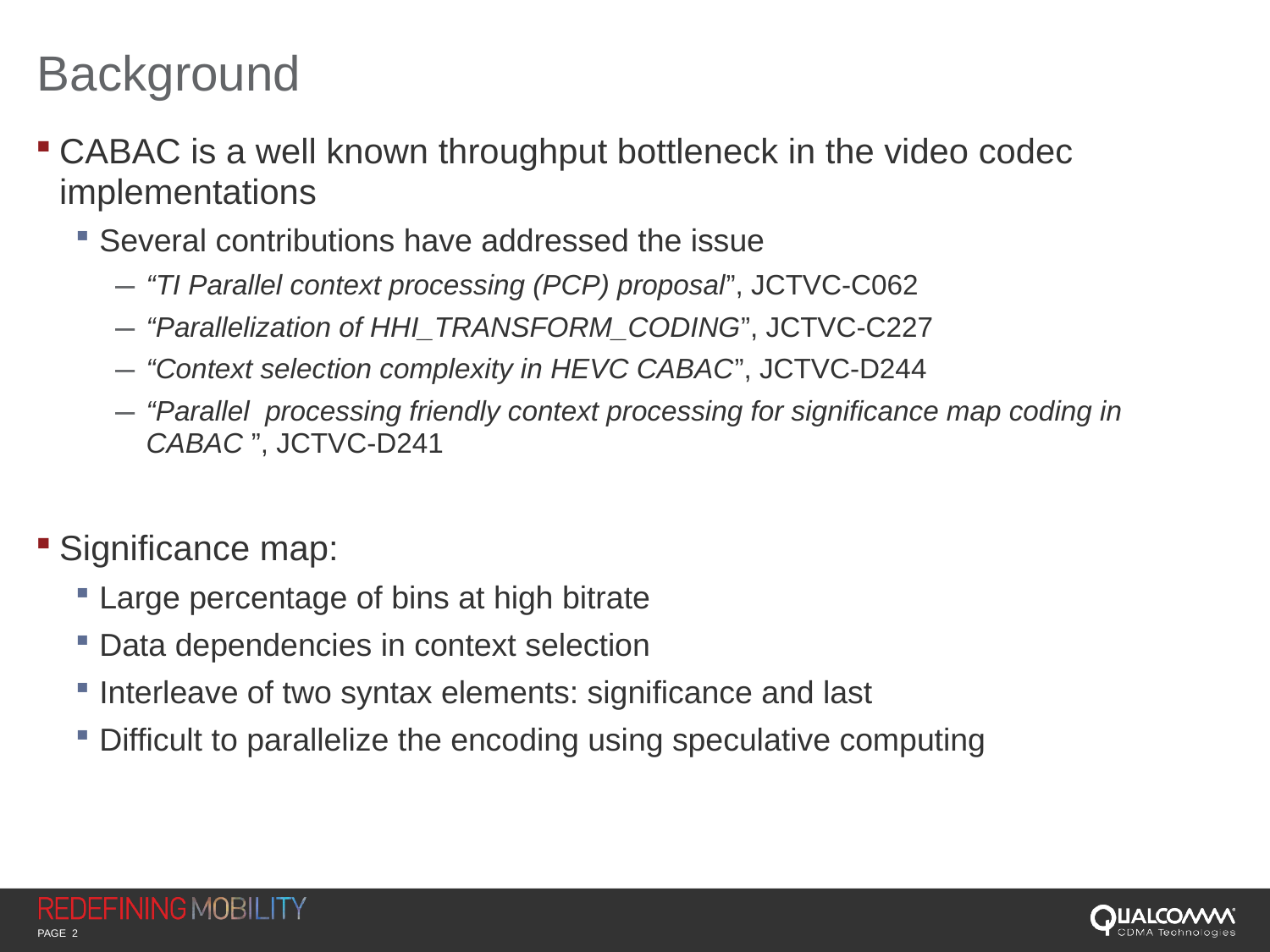

# Background
CABAC is a well known throughput bottleneck in the video codec implementations
Several contributions have addressed the issue
“TI Parallel context processing (PCP) proposal”, JCTVC-C062
“Parallelization of HHI_TRANSFORM_CODING”, JCTVC-C227
“Context selection complexity in HEVC CABAC”, JCTVC-D244
“Parallel  processing friendly context processing for significance map coding in CABAC ”, JCTVC-D241

Significance map:
Large percentage of bins at high bitrate
Data dependencies in context selection
Interleave of two syntax elements: significance and last
Difficult to parallelize the encoding using speculative computing